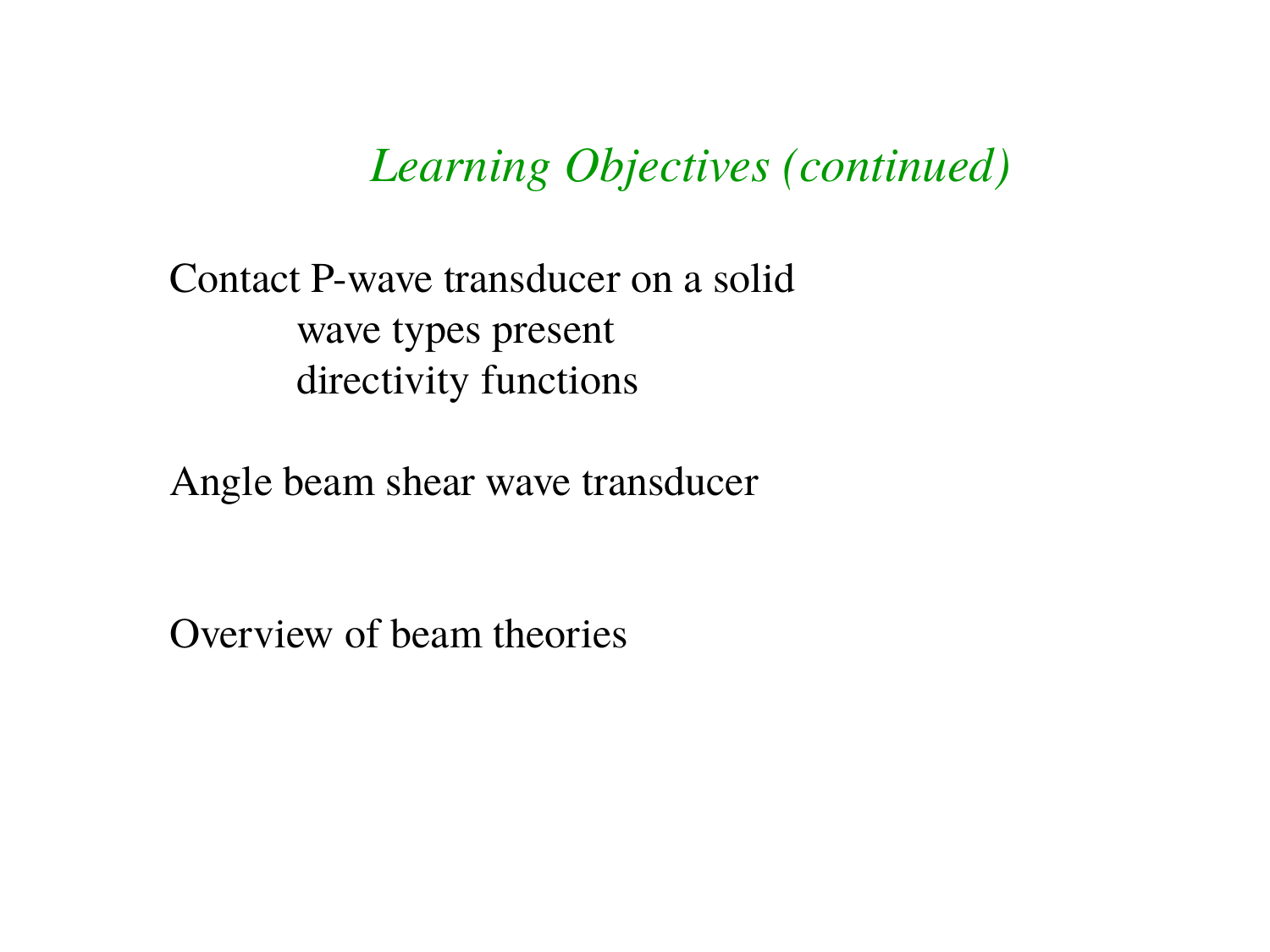

Learning Objectives (continued)

Contact P-wave transducer on a solid
	wave types present
	directivity functions

Angle beam shear wave transducer

Overview of beam theories